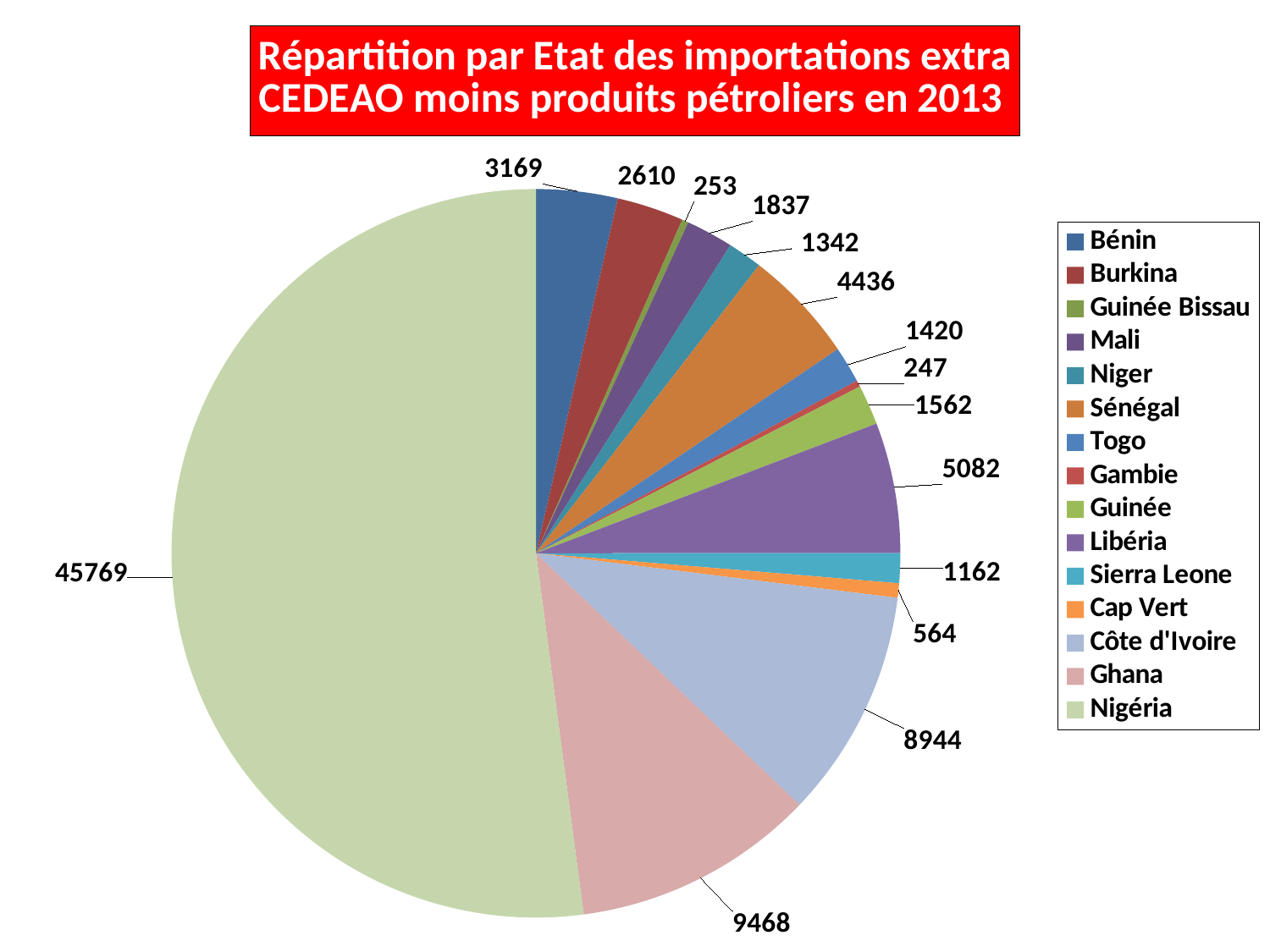

### Chart: Répartition par Etat des importations extra
CEDEAO moins produits pétroliers en 2013

| Category | Extra-CEDEAO total-PP  |
|---|---|
| Bénin | 3169.0 |
| Burkina | 2610.0 |
| Guinée Bissau | 253.0 |
| Mali  | 1837.0 |
| Niger | 1342.0 |
| Sénégal | 4436.0 |
| Togo | 1420.0 |
| Gambie | 247.0 |
| Guinée | 1562.0 |
| Libéria | 5082.0 |
| Sierra Leone | 1162.0 |
| Cap Vert | 564.0 |
| Côte d'Ivoire | 8944.0 |
| Ghana | 9468.0 |
| Nigéria | 45769.0 |